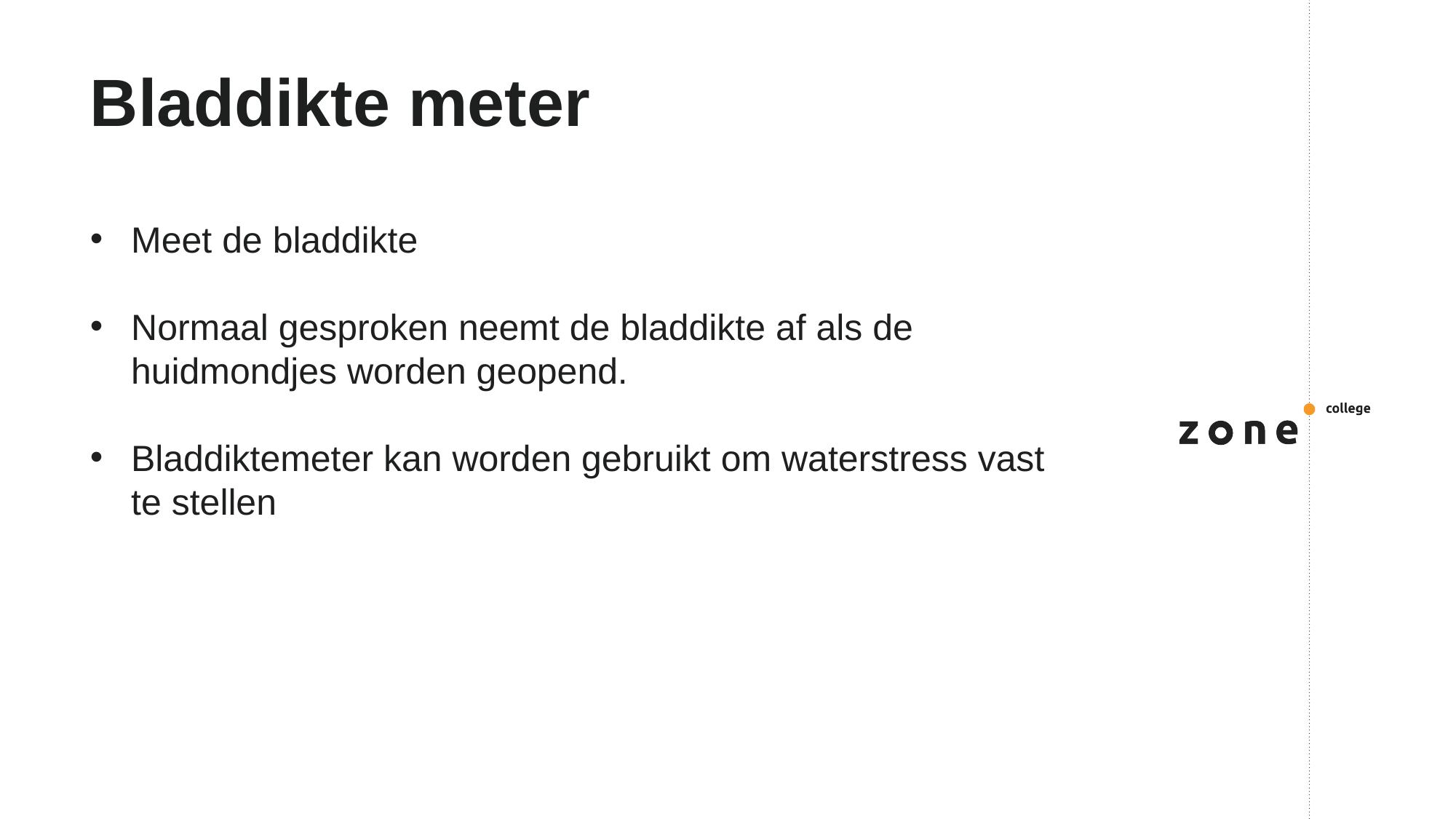

# Bladdikte meter
Meet de bladdikte

Normaal gesproken neemt de bladdikte af als de huidmondjes worden geopend.

Bladdiktemeter kan worden gebruikt om waterstress vast te stellen